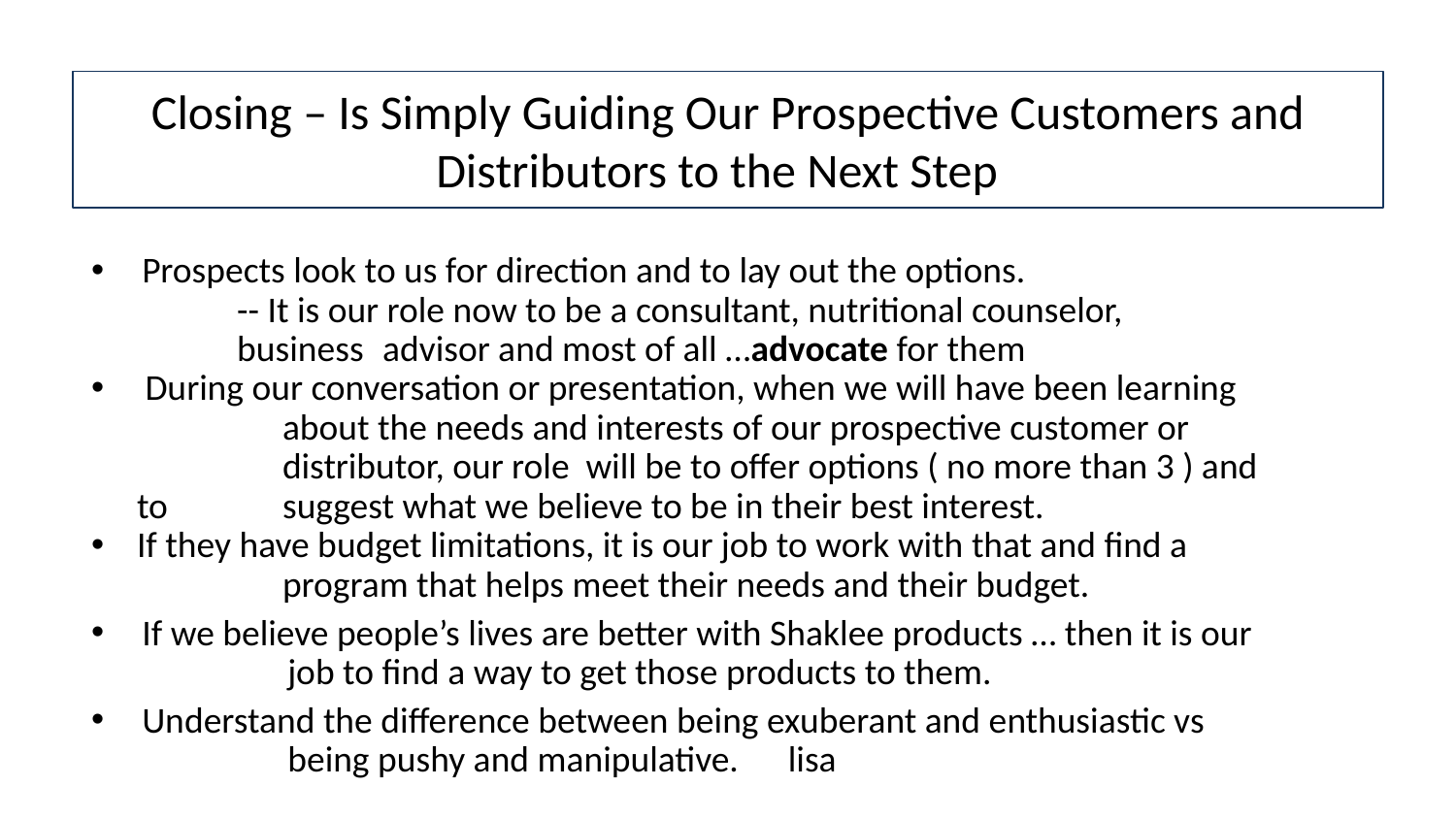

# Closing – Is Simply Guiding Our Prospective Customers and Distributors to the Next Step
Prospects look to us for direction and to lay out the options.
	-- It is our role now to be a consultant, nutritional counselor, 		business 	advisor and most of all …advocate for them
 During our conversation or presentation, when we will have been learning 	about the needs and interests of our prospective customer or 	distributor, our role  will be to offer options ( no more than 3 ) and to 	suggest what we believe to be in their best interest.
If they have budget limitations, it is our job to work with that and find a 	program that helps meet their needs and their budget.
If we believe people’s lives are better with Shaklee products … then it is our 	job to find a way to get those products to them.
Understand the difference between being exuberant and enthusiastic vs 	being pushy and manipulative.      lisa